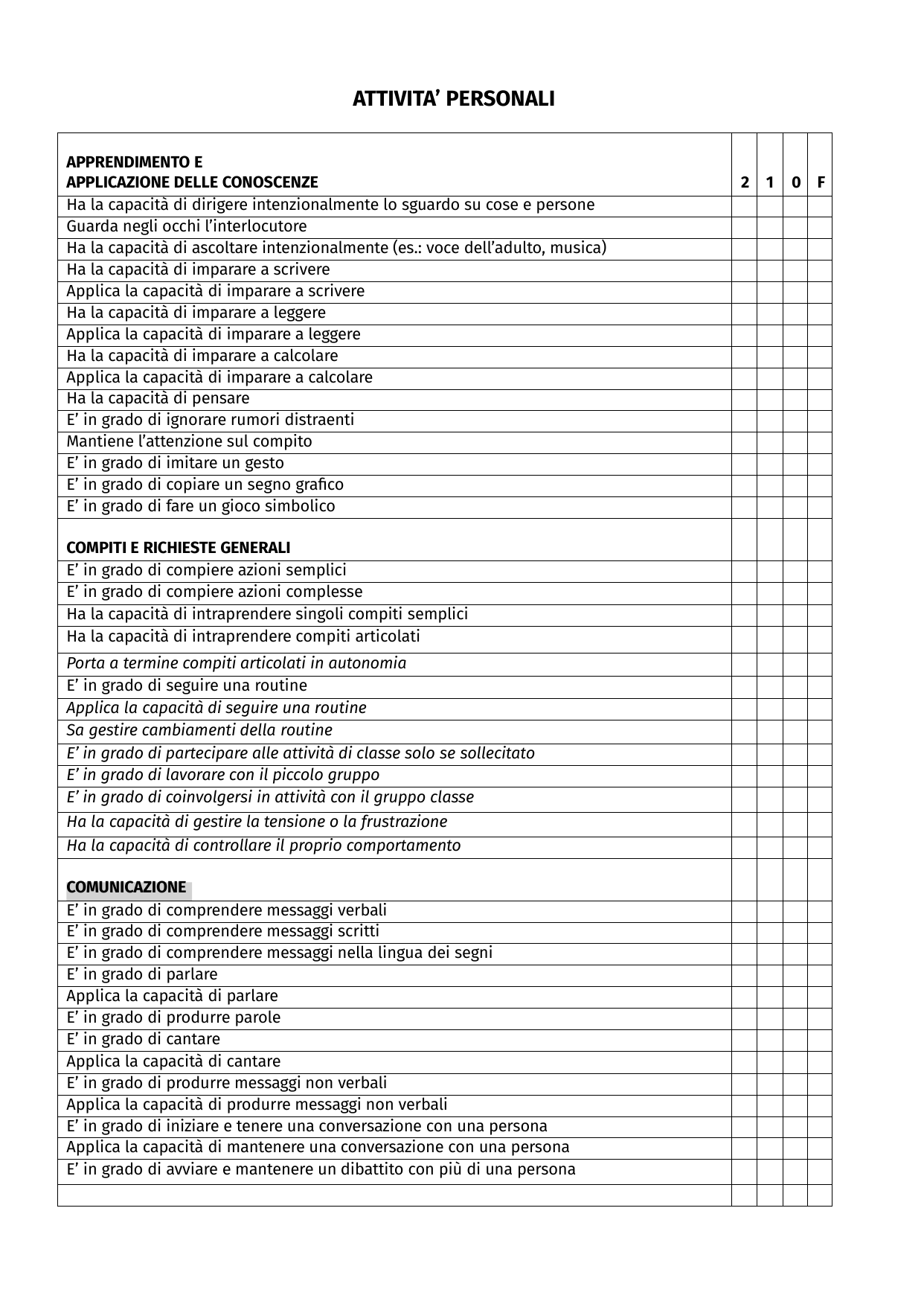

ATTIVITA’ PERSONALI
| APPRENDIMENTO E APPLICAZIONE DELLE CONOSCENZE | 2 | 1 | 0 | F |
| --- | --- | --- | --- | --- |
| Ha la capacità di dirigere intenzionalmente lo sguardo su cose e persone |  |  |  |  |
| Guarda negli occhi l’interlocutore |  |  |  |  |
| Ha la capacità di ascoltare intenzionalmente (es.: voce dell’adulto, musica) |  |  |  |  |
| Ha la capacità di imparare a scrivere |  |  |  |  |
| Applica la capacità di imparare a scrivere |  |  |  |  |
| Ha la capacità di imparare a leggere |  |  |  |  |
| Applica la capacità di imparare a leggere |  |  |  |  |
| Ha la capacità di imparare a calcolare |  |  |  |  |
| Applica la capacità di imparare a calcolare |  |  |  |  |
| Ha la capacità di pensare |  |  |  |  |
| E’ in grado di ignorare rumori distraenti |  |  |  |  |
| Mantiene l’attenzione sul compito |  |  |  |  |
| E’ in grado di imitare un gesto |  |  |  |  |
| E’ in grado di copiare un segno grafico |  |  |  |  |
| E’ in grado di fare un gioco simbolico |  |  |  |  |
| COMPITI E RICHIESTE GENERALI |  |  |  |  |
| E’ in grado di compiere azioni semplici |  |  |  |  |
| E’ in grado di compiere azioni complesse |  |  |  |  |
| Ha la capacità di intraprendere singoli compiti semplici |  |  |  |  |
| Ha la capacità di intraprendere compiti articolati |  |  |  |  |
| Porta a termine compiti articolati in autonomia |  |  |  |  |
| E’ in grado di seguire una routine |  |  |  |  |
| Applica la capacità di seguire una routine |  |  |  |  |
| Sa gestire cambiamenti della routine |  |  |  |  |
| E’ in grado di partecipare alle attività di classe solo se sollecitato |  |  |  |  |
| E’ in grado di lavorare con il piccolo gruppo |  |  |  |  |
| E’ in grado di coinvolgersi in attività con il gruppo classe |  |  |  |  |
| Ha la capacità di gestire la tensione o la frustrazione |  |  |  |  |
| Ha la capacità di controllare il proprio comportamento |  |  |  |  |
| COMUNICAZIONE |  |  |  |  |
| E’ in grado di comprendere messaggi verbali |  |  |  |  |
| E’ in grado di comprendere messaggi scritti |  |  |  |  |
| E’ in grado di comprendere messaggi nella lingua dei segni |  |  |  |  |
| E’ in grado di parlare |  |  |  |  |
| Applica la capacità di parlare |  |  |  |  |
| E’ in grado di produrre parole |  |  |  |  |
| E’ in grado di cantare |  |  |  |  |
| Applica la capacità di cantare |  |  |  |  |
| E’ in grado di produrre messaggi non verbali |  |  |  |  |
| Applica la capacità di produrre messaggi non verbali |  |  |  |  |
| E’ in grado di iniziare e tenere una conversazione con una persona |  |  |  |  |
| Applica la capacità di mantenere una conversazione con una persona |  |  |  |  |
| E’ in grado di avviare e mantenere un dibattito con più di una persona |  |  |  |  |
|  |  |  |  |  |